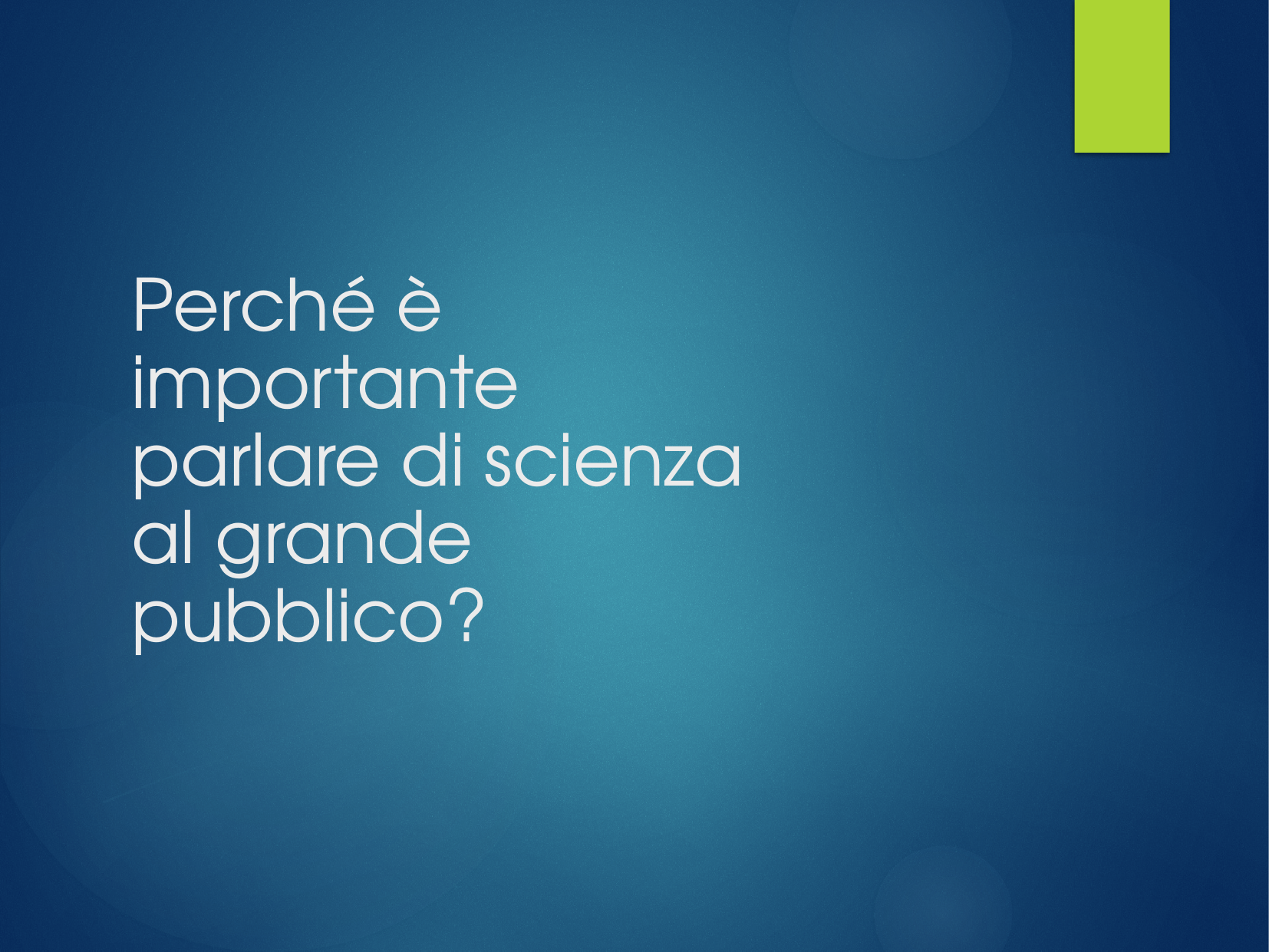

# Perché è importante parlare di scienza al grande pubblico?